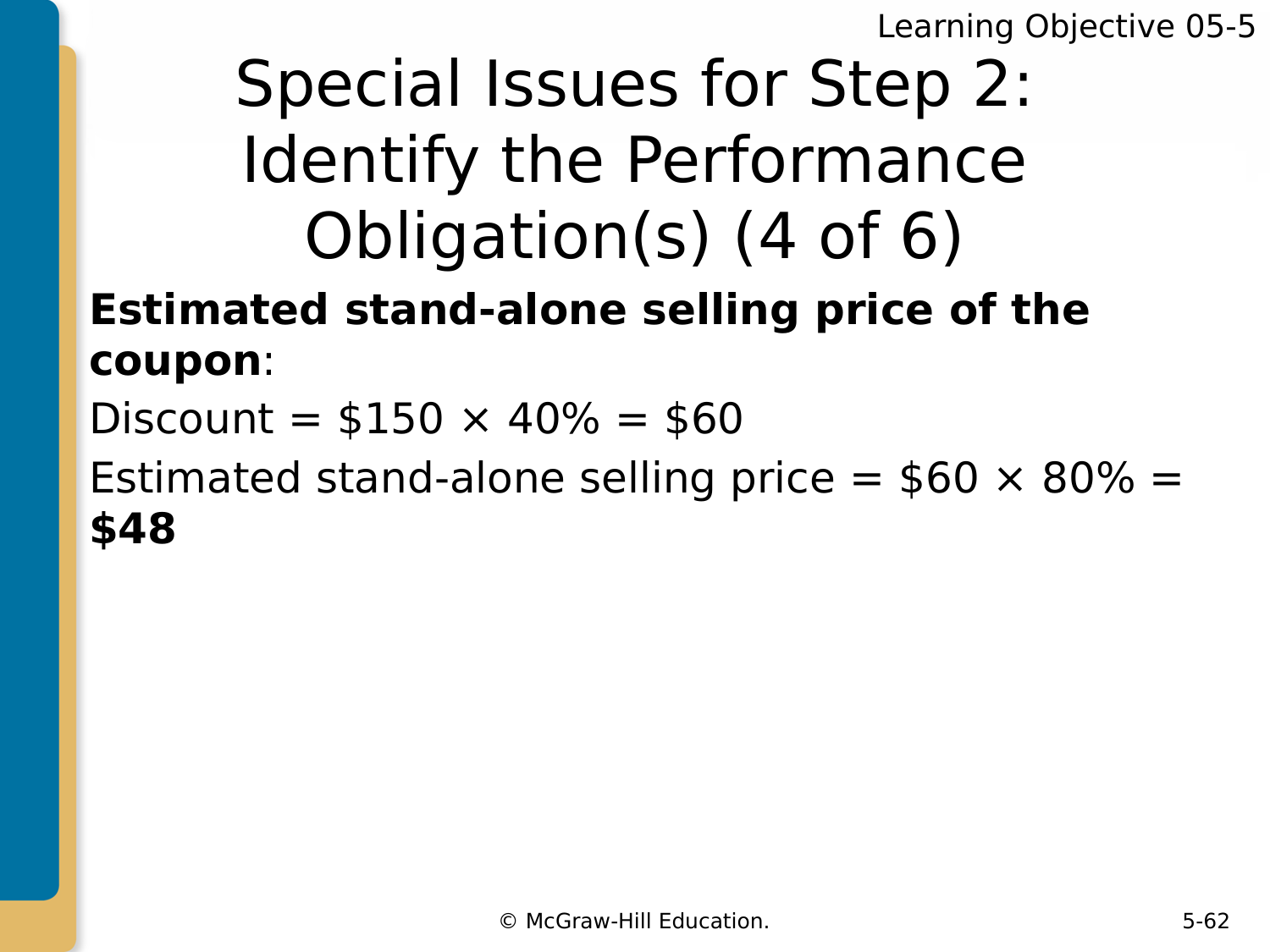

Learning Objective 05-5
# Special Issues for Step 2: Identify the Performance Obligation(s) (4 of 6)
Estimated stand-alone selling price of the coupon:
Discount = $150 × 40% = $60
Estimated stand-alone selling price = $60 × 80% = $48